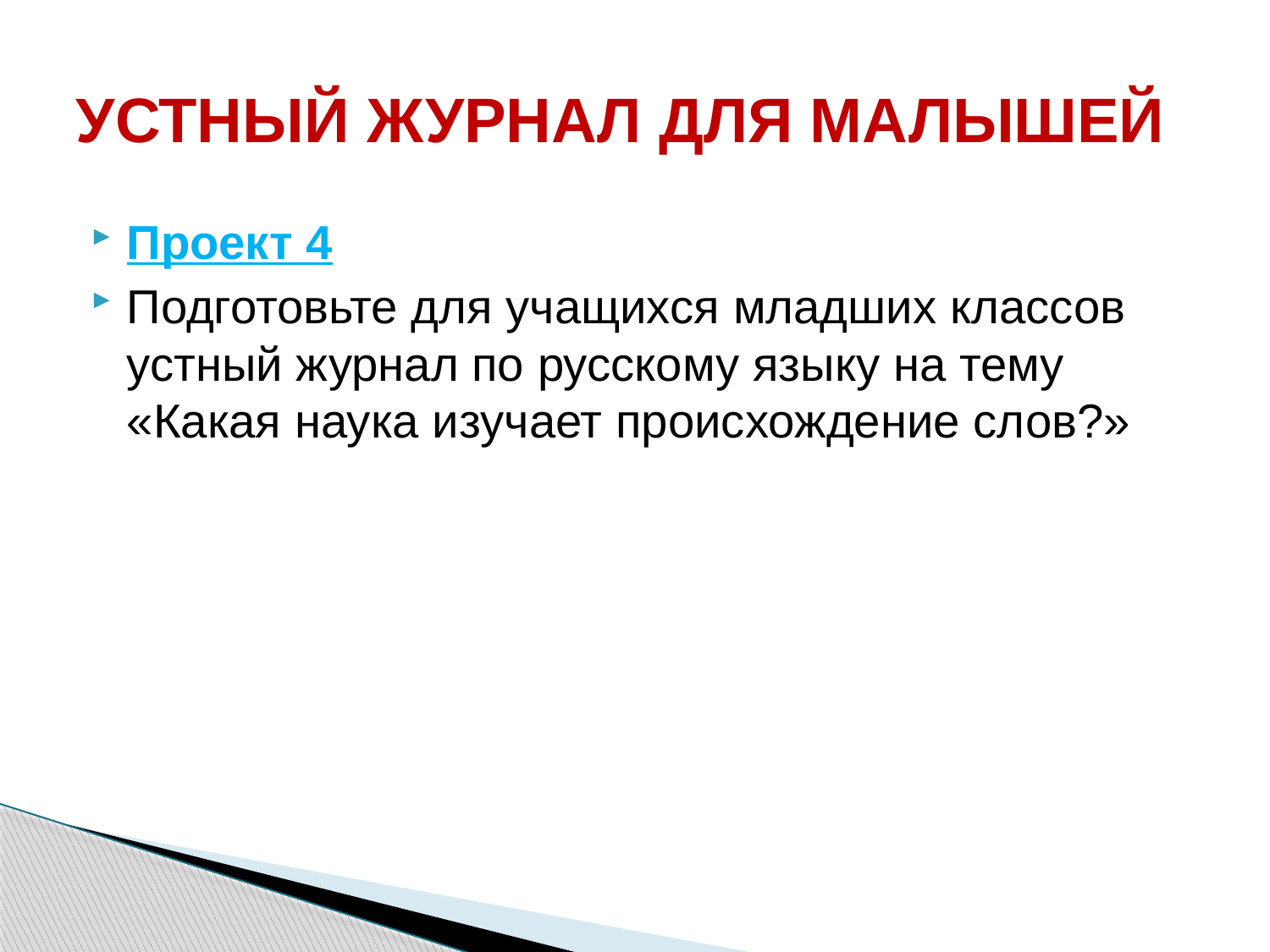

# УСТНЫЙ ЖУРНАЛ ДЛЯ МАЛЫШЕЙ
Проект 4
Подготовьте для учащихся младших классов устный журнал по русскому языку на тему «Какая наука изучает происхождение слов?»